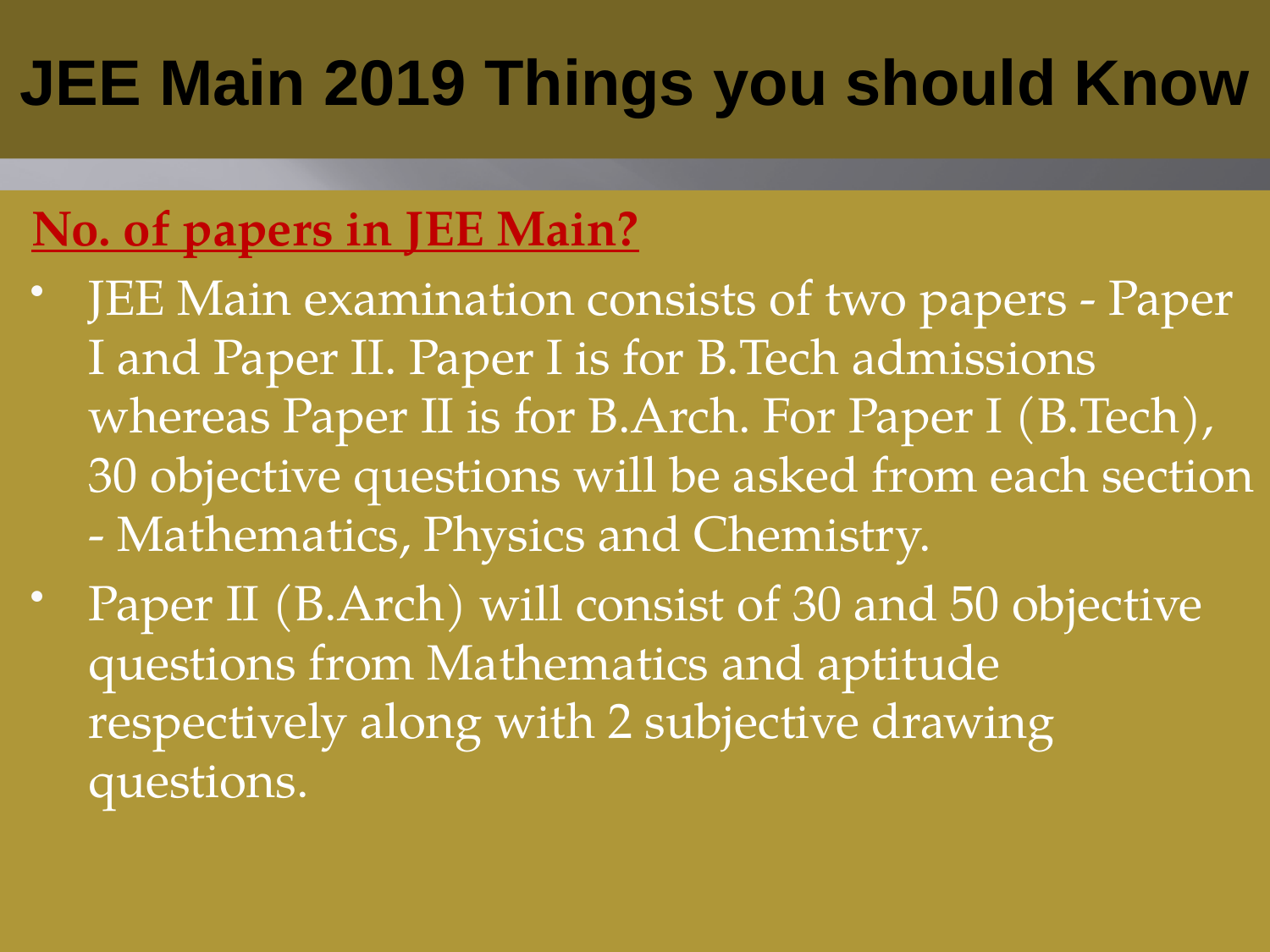

# JEE Main 2019 Things you should Know
No. of papers in JEE Main?
JEE Main examination consists of two papers - Paper I and Paper II. Paper I is for B.Tech admissions whereas Paper II is for B.Arch. For Paper I (B.Tech), 30 objective questions will be asked from each section - Mathematics, Physics and Chemistry.
Paper II (B.Arch) will consist of 30 and 50 objective questions from Mathematics and aptitude respectively along with 2 subjective drawing questions.